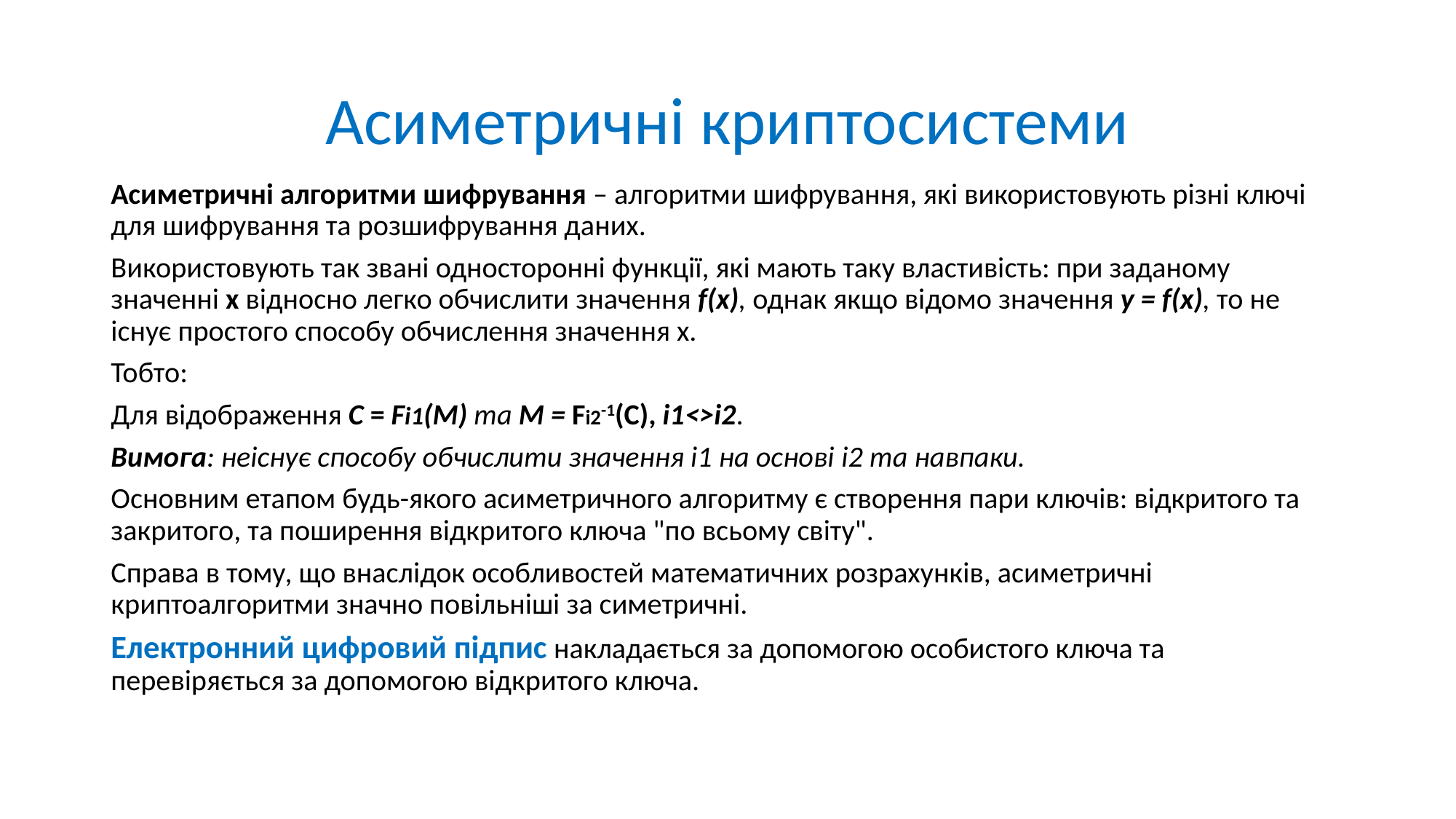

# Асиметричні криптосистеми
Асиметричні алгоритми шифрування – алгоритми шифрування, які використовують різні ключі для шифрування та розшифрування даних.
Використовують так звані односторонні функції, які мають таку властивість: при заданому значенні х відносно легко обчислити значення f(x), однак якщо відомо значення у = f(x), то не існує простого способу обчислення значення х.
Тобто:
Для відображення C = Fi1(M) та М = Fi2-1(C), і1<>i2.
Вимога: неіснує способу обчислити значення і1 на основі i2 та навпаки.
Основним етапом будь-якого асиметричного алгоритму є створення пари ключів: відкритого та закритого, та поширення відкритого ключа "по всьому світу".
Справа в тому, що внаслідок особливостей математичних розрахунків, асиметричні криптоалгоритми значно повільніші за симетричні.
Електронний цифровий підпис накладається за допомогою особистого ключа та перевіряється за допомогою відкритого ключа.